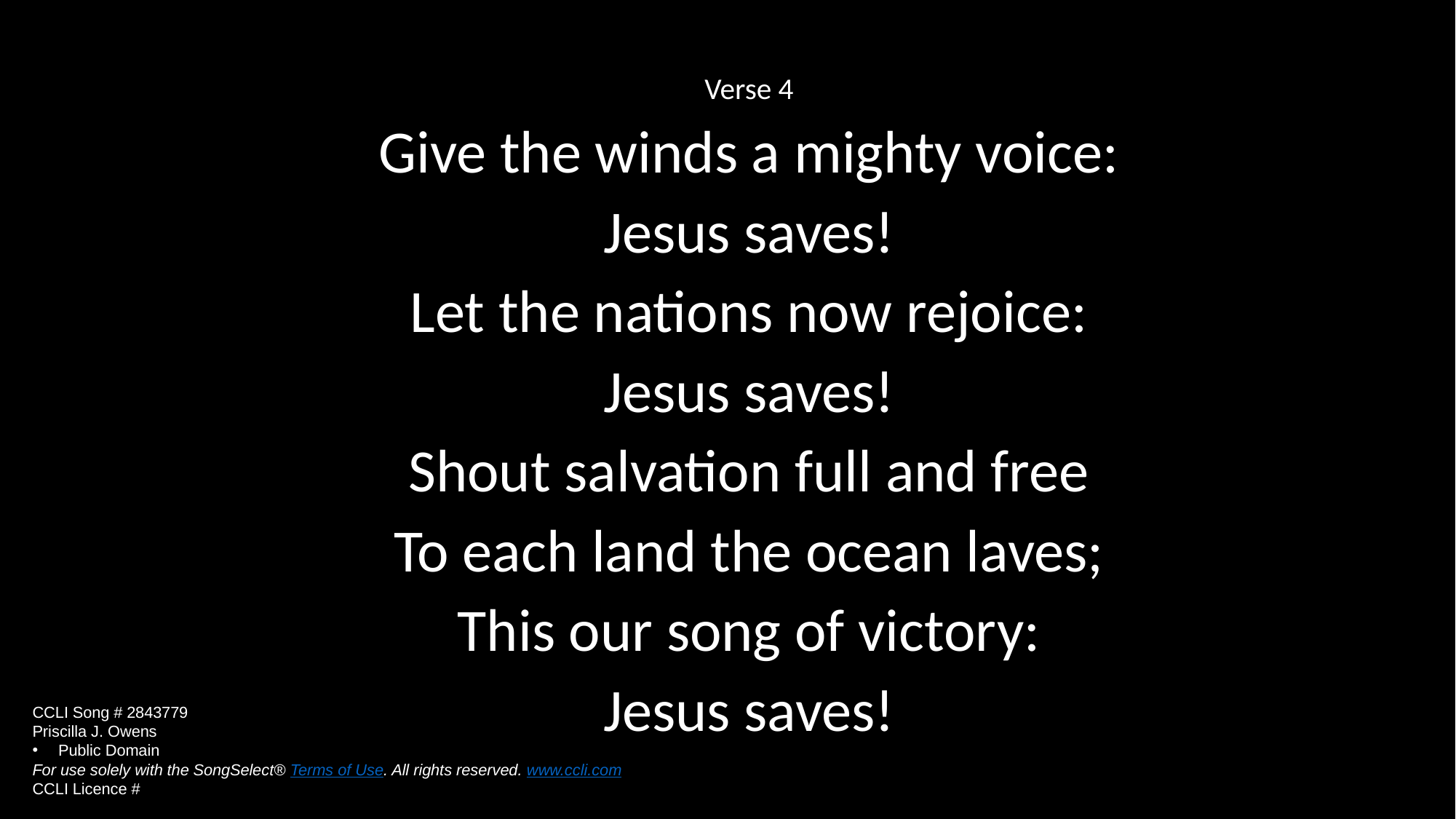

Verse 4
Give the winds a mighty voice:
Jesus saves!
Let the nations now rejoice:
Jesus saves!
Shout salvation full and free
To each land the ocean laves;
This our song of victory:
Jesus saves!
CCLI Song # 2843779
Priscilla J. Owens
Public Domain
For use solely with the SongSelect® Terms of Use. All rights reserved. www.ccli.com
CCLI Licence #